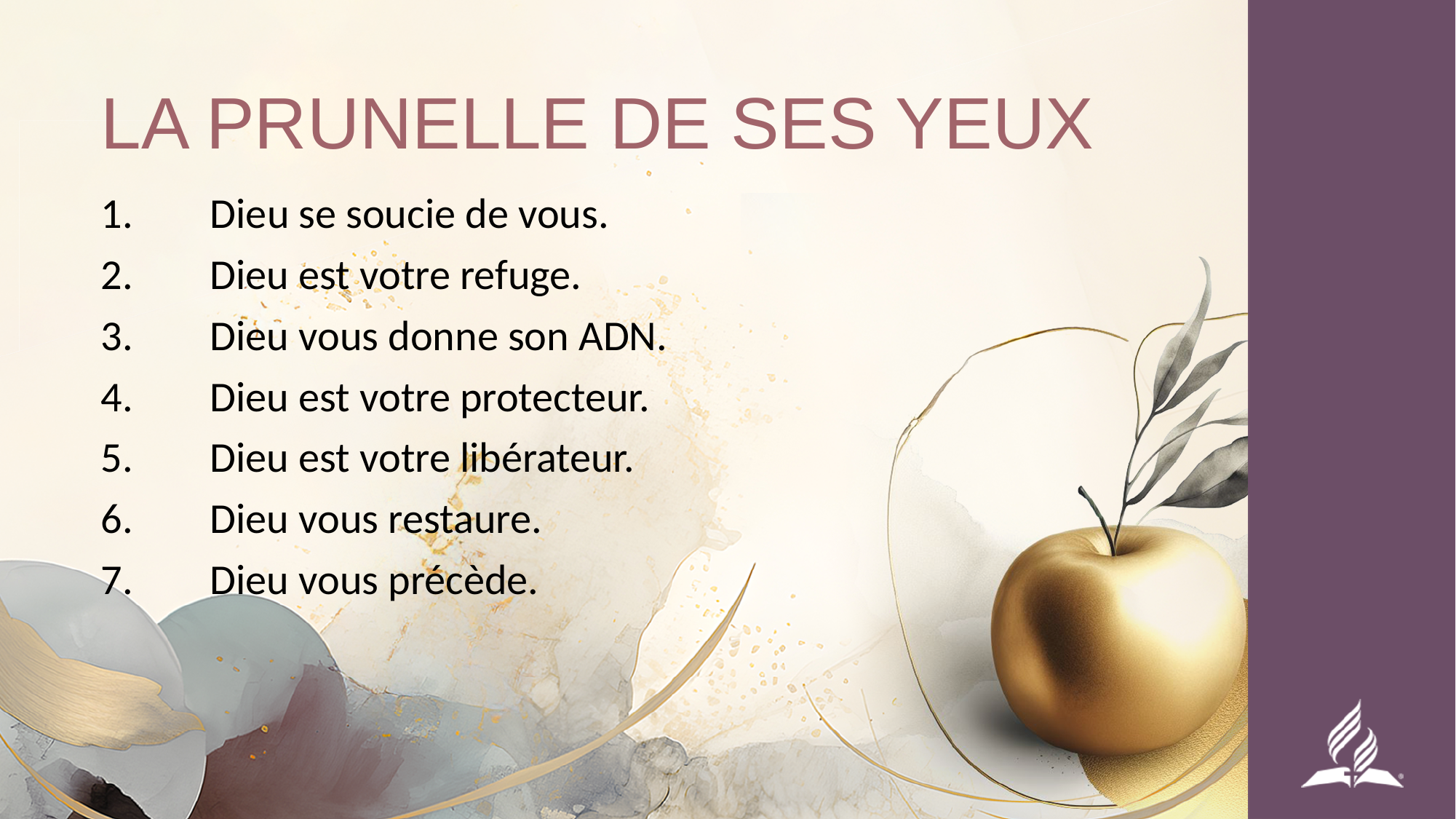

LA PRUNELLE DE SES YEUX

1.        Dieu se soucie de vous.
2.	Dieu est votre refuge.
3.	Dieu vous donne son ADN.
4.	Dieu est votre protecteur.
5.	Dieu est votre libérateur.
6.	Dieu vous restaure.
7.	Dieu vous précède.